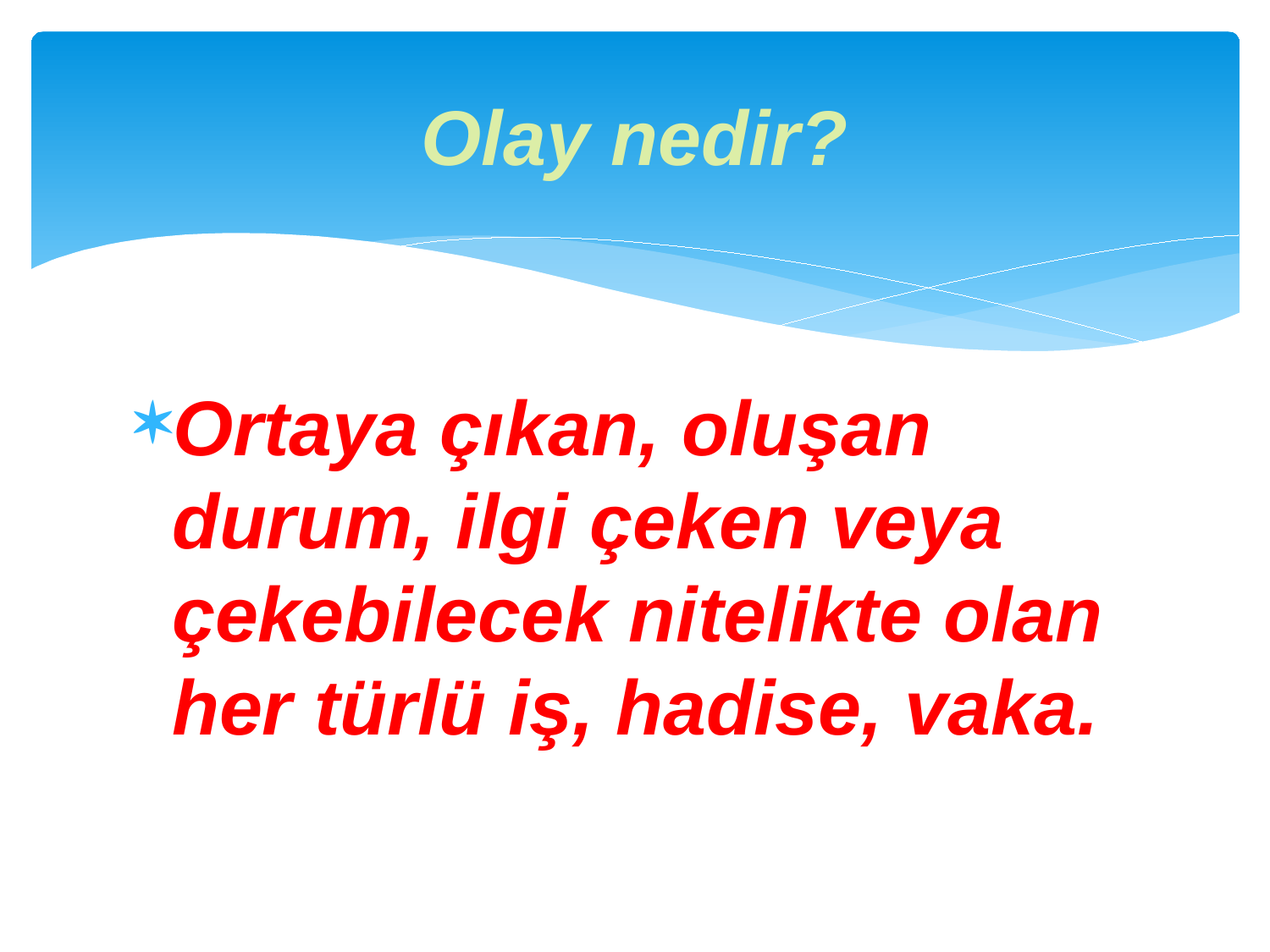

# Olay nedir?
Ortaya çıkan, oluşan durum, ilgi çeken veya çekebilecek nitelikte olan her türlü iş, hadise, vaka.